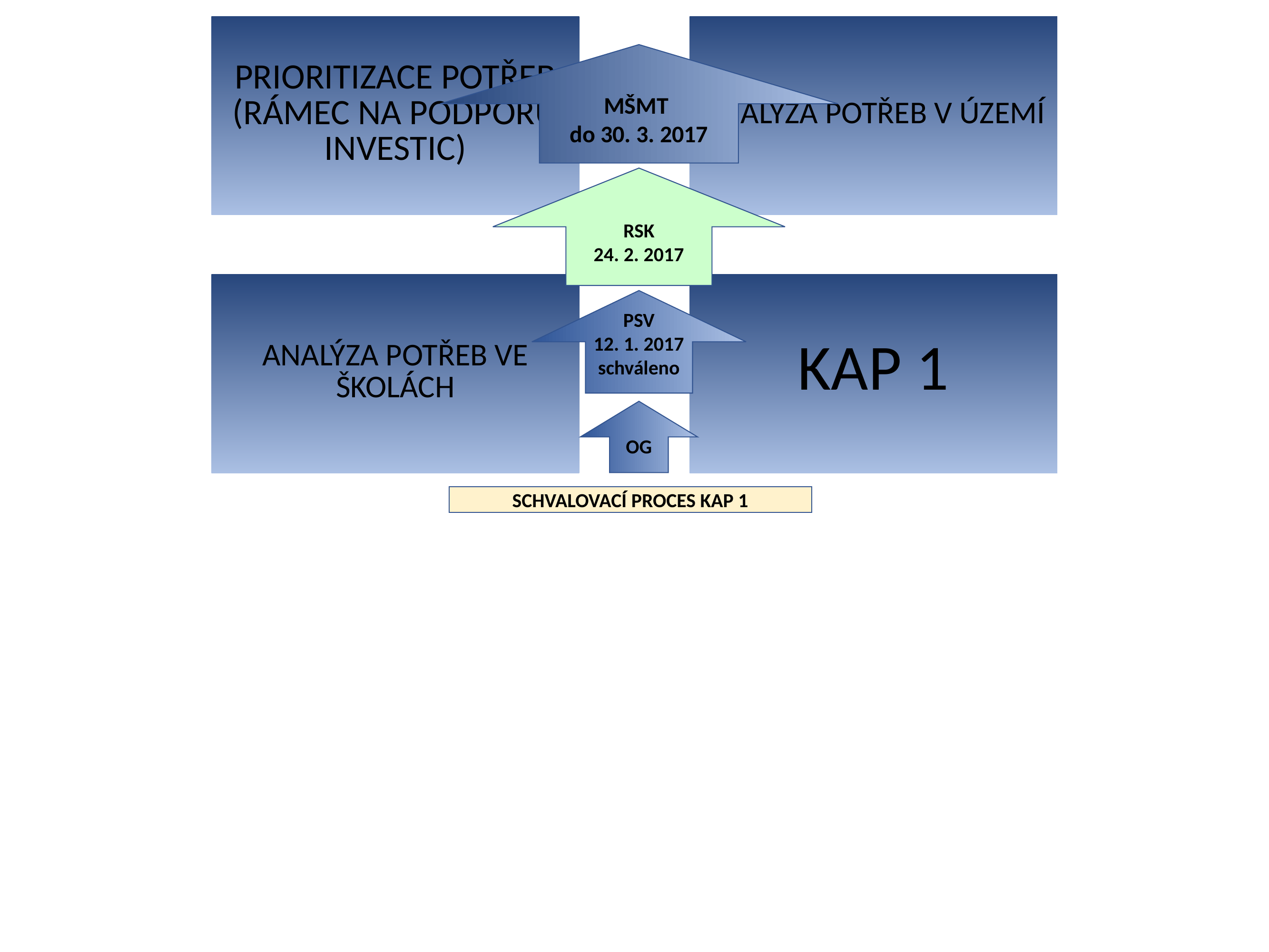

MŠMT
do 30. 3. 2017
PRIORITIZACE POTŘEB
ANALÝZA POTŘEB V ÚZEMÍ
ANALÝZA POTŘEB VE ŠKOLÁCH
KAP 1
RSK
24. 2. 2017
PSV
12. 1. 2017
schváleno

OG
SCHVALOVACÍ PROCES KAP 1